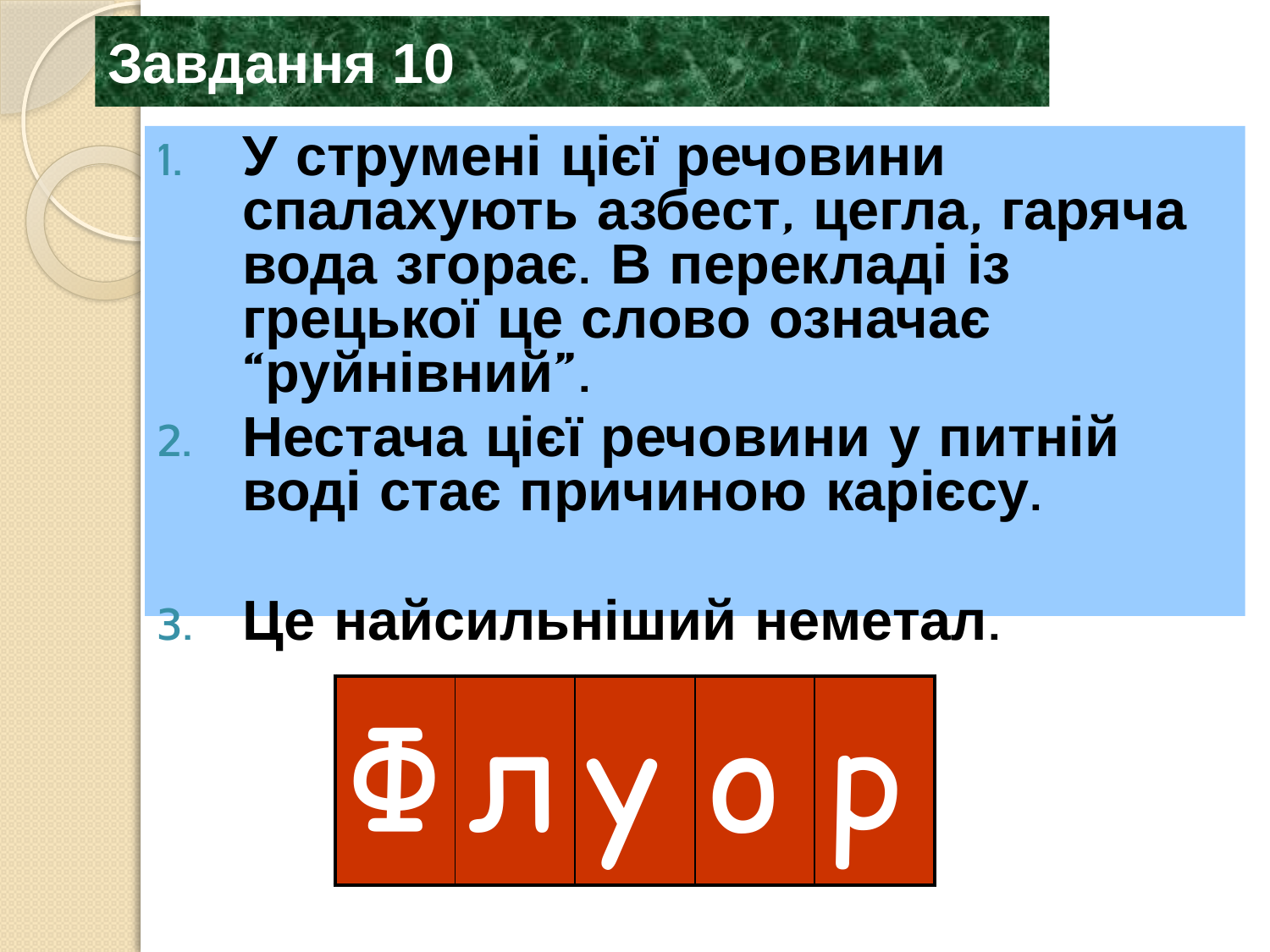

# Завдання 10
У струмені цієї речовини спалахують азбест, цегла, гаряча вода згорає. В перекладі із грецької це слово означає “руйнівний”.
Нестача цієї речовини у питній воді стає причиною карієсу.

Це найсильніший неметал.
|  |  |  |  |  |
| --- | --- | --- | --- | --- |
| Ф | л | у | о | р |
| --- | --- | --- | --- | --- |